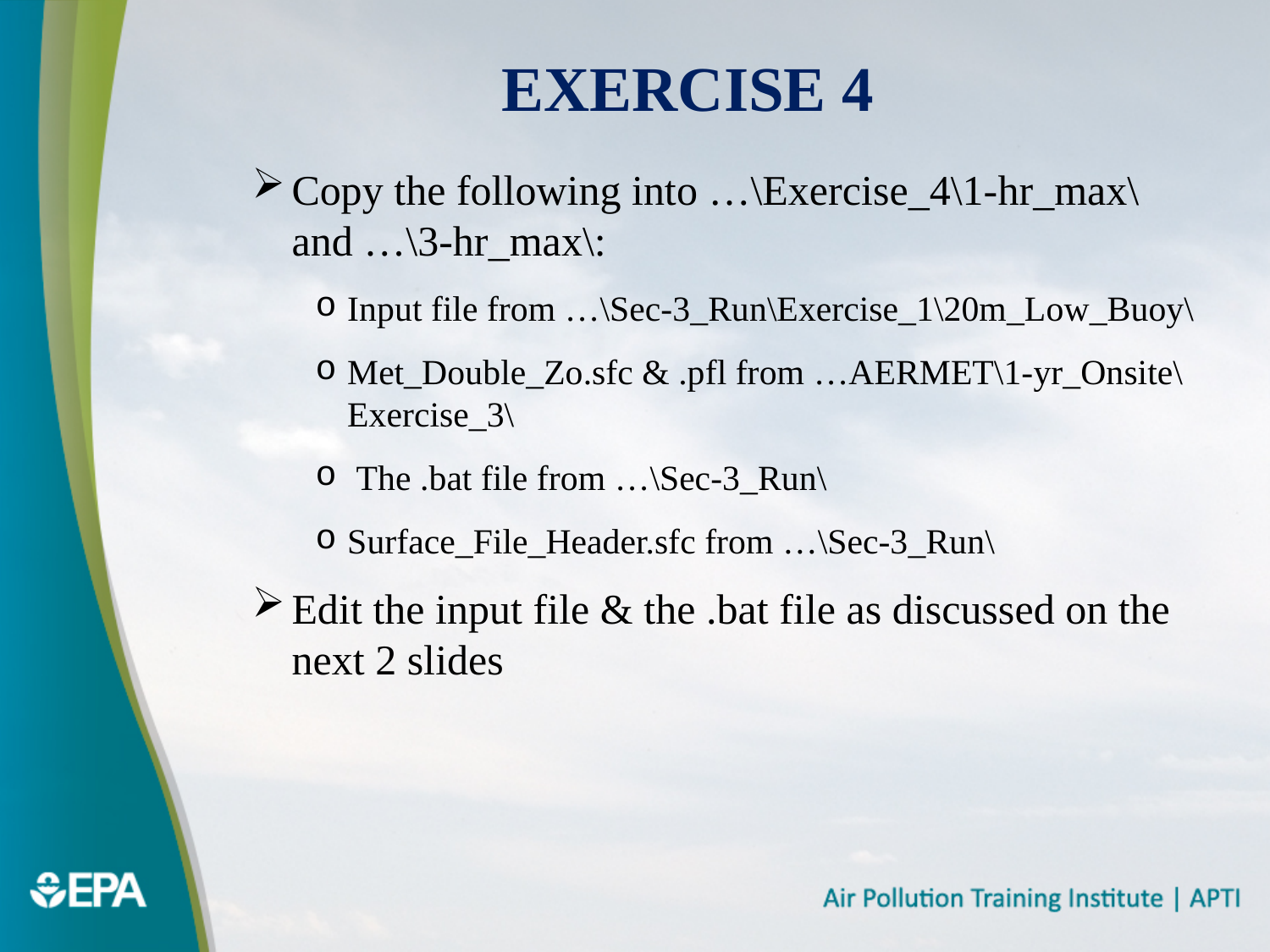

# Exercise 4
Copy the following into …\Exercise_4\1-hr_max\ and …\3-hr_max\:
Input file from …\Sec-3_Run\Exercise_1\20m_Low_Buoy\
Met_Double_Zo.sfc & .pfl from …AERMET\1-yr_Onsite\Exercise_3\
 The .bat file from …\Sec-3_Run\
Surface_File_Header.sfc from …\Sec-3_Run\
Edit the input file & the .bat file as discussed on the next 2 slides